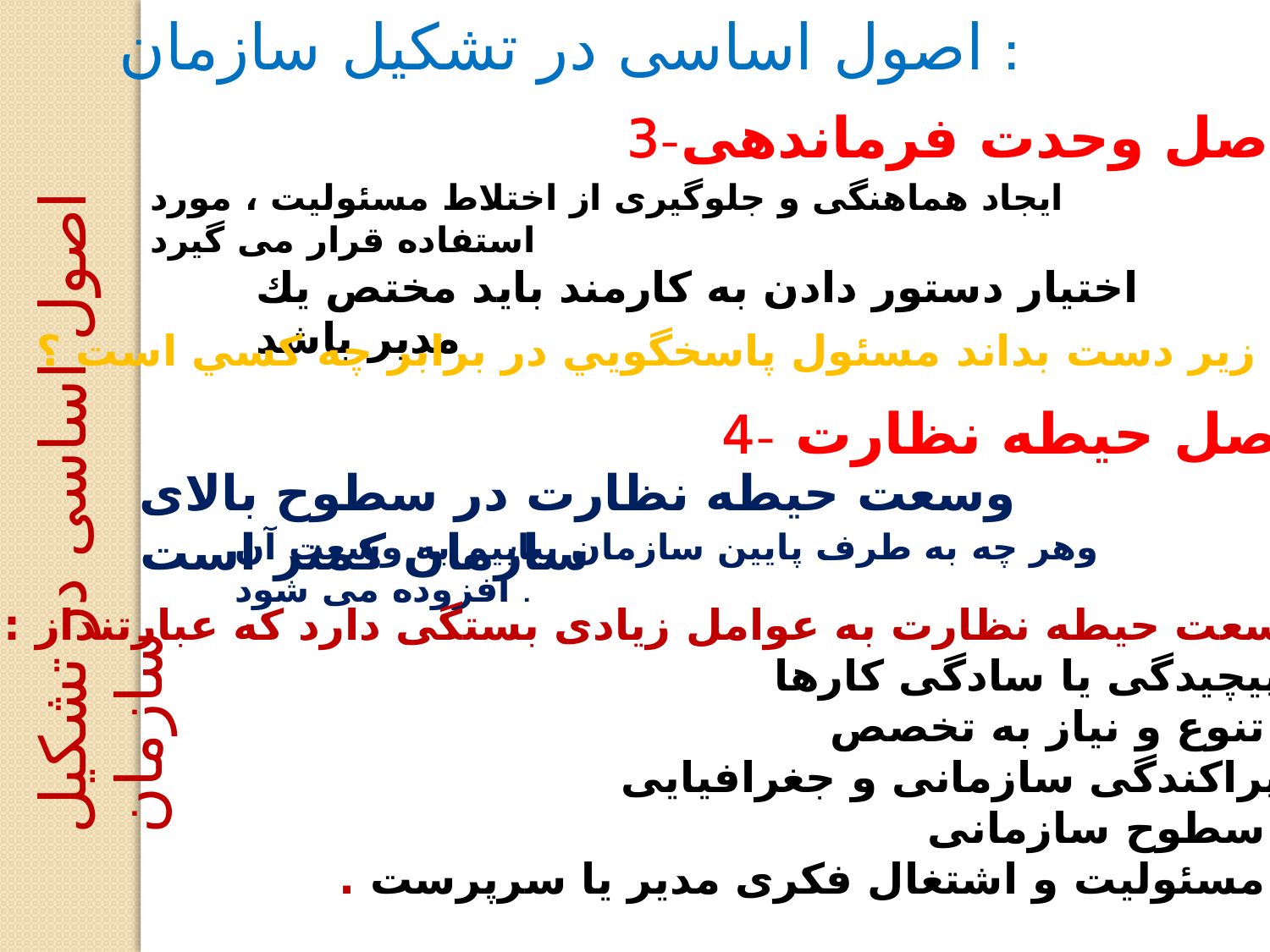

اصول اساسی در تشکیل سازمان :
3-اصل وحدت فرماندهی
ایجاد هماهنگی و جلوگیری از اختلاط مسئولیت ، مورد استفاده قرار می گیرد
اختيار دستور دادن به كارمند بايد مختص يك مدير باشد
زیر دست بداند مسئول پاسخگويي در برابر چه كسي است ؟
4- اصل حیطه نظارت
اصول اساسی در تشکیل سازمان
وسعت حیطه نظارت در سطوح بالای سازمان کمتر است
وهر چه به طرف پایین سازمان بیاییم به وسعت آن افزوده می شود .
وسعت حیطه نظارت به عوامل زیادی بستگی دارد که عبارتنداز :
- پیچیدگی یا سادگی کارها
-  تنوع و نیاز به تخصص
- پراکندگی سازمانی و جغرافیایی
-  سطوح سازمانی
-  مسئولیت و اشتغال فکری مدیر یا سرپرست .